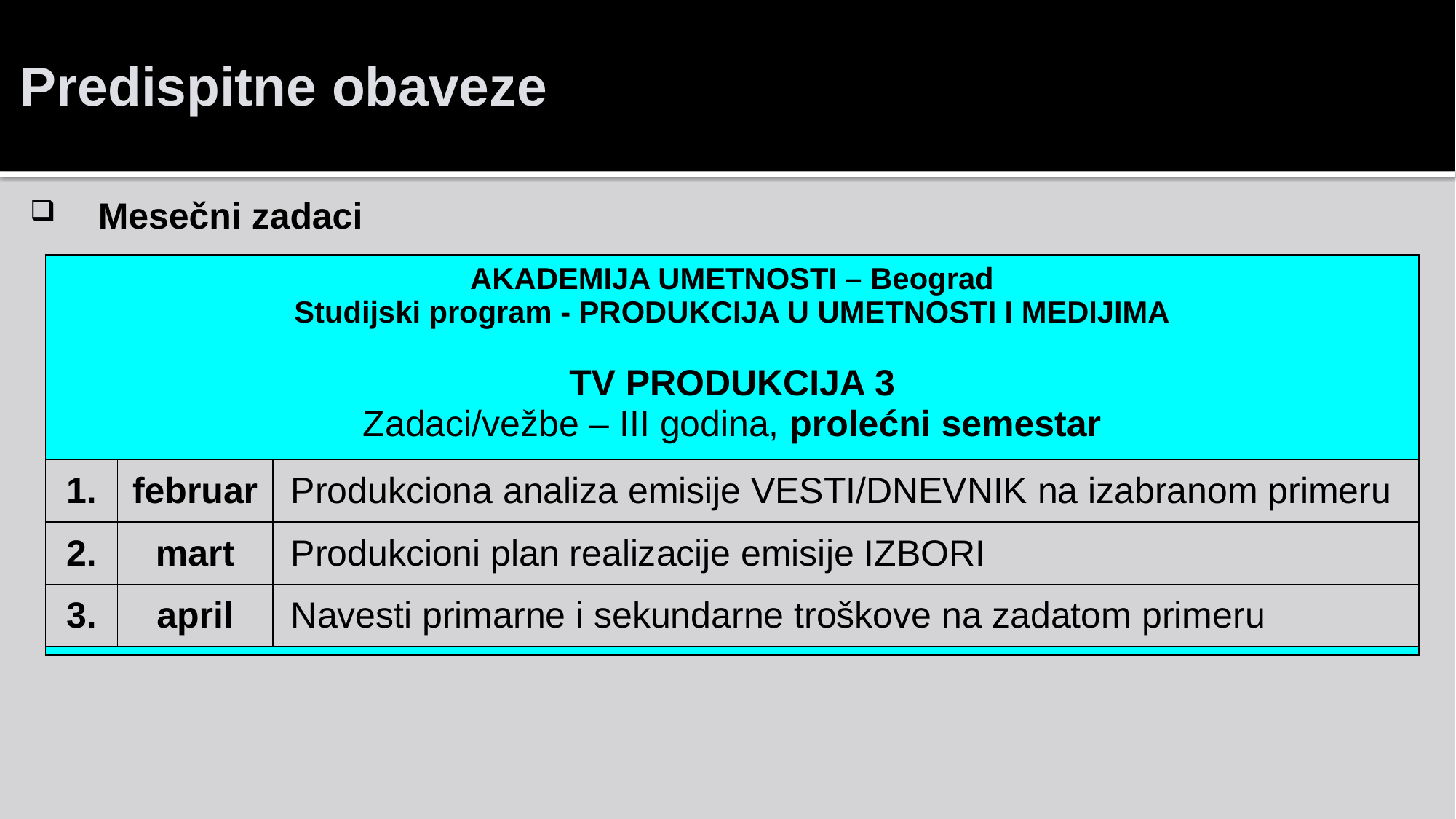

# Predispitne obaveze
Mesečni zadaci

| AKADEMIJA UMETNOSTI – Beograd Studijski program - PRODUKCIJA U UMETNOSTI I MEDIJIMA   TV PRODUKCIJA 3 Zadaci/vežbe – III godina, prolećni semestar |  |  |
| --- | --- | --- |
|  |  |  |
| 1. | februar | Produkciona analiza emisije VESTI/DNEVNIK na izabranom primeru |
| 2. | mart | Produkcioni plan realizacije emisije IZBORI |
| 3. | april | Navesti primarne i sekundarne troškove na zadatom primeru |
|  |  |  |